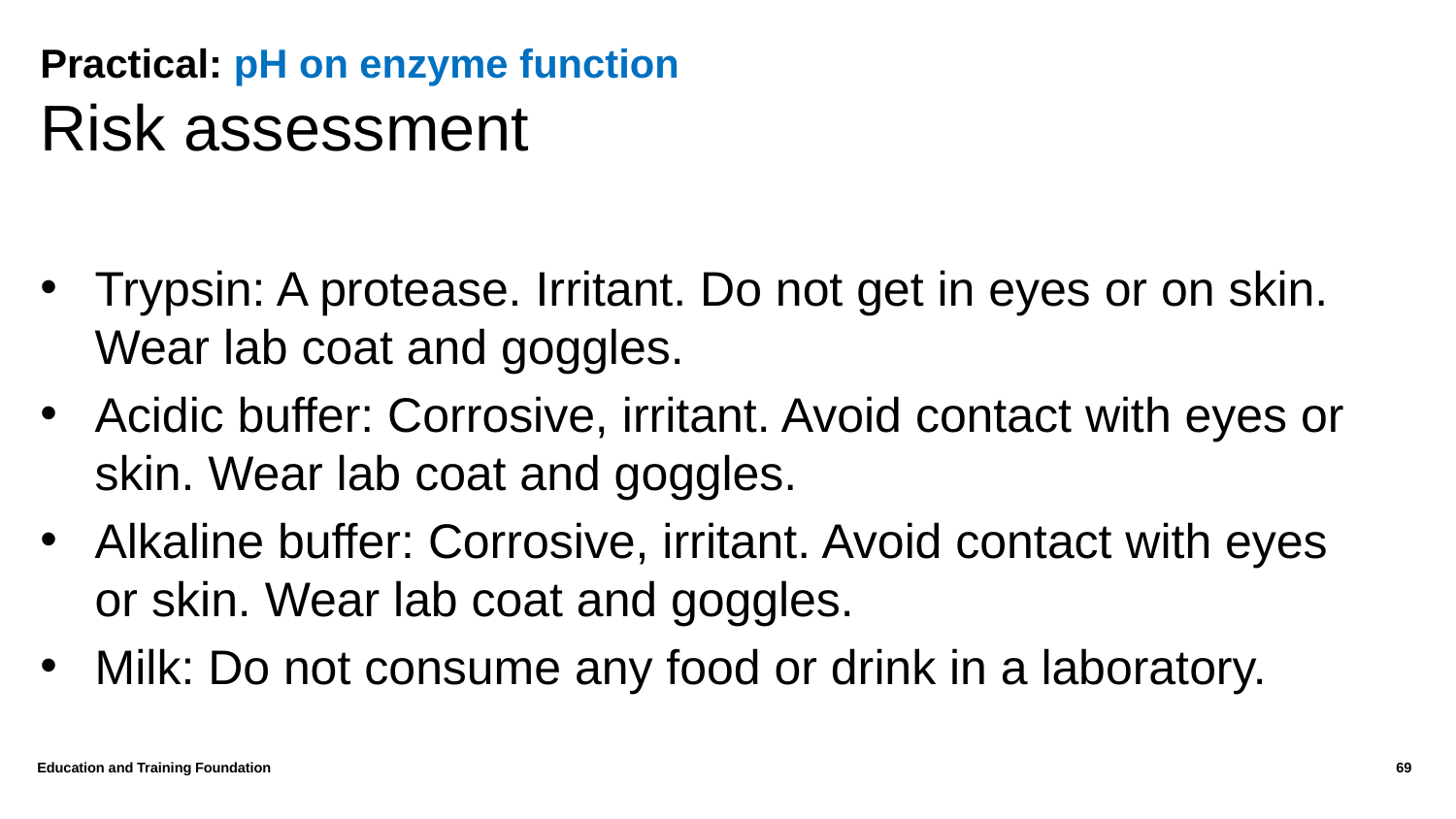

# Practical: pH on enzyme function Risk assessment
Trypsin: A protease. Irritant. Do not get in eyes or on skin. Wear lab coat and goggles.
Acidic buffer: Corrosive, irritant. Avoid contact with eyes or skin. Wear lab coat and goggles.
Alkaline buffer: Corrosive, irritant. Avoid contact with eyes or skin. Wear lab coat and goggles.
Milk: Do not consume any food or drink in a laboratory.
Education and Training Foundation
69